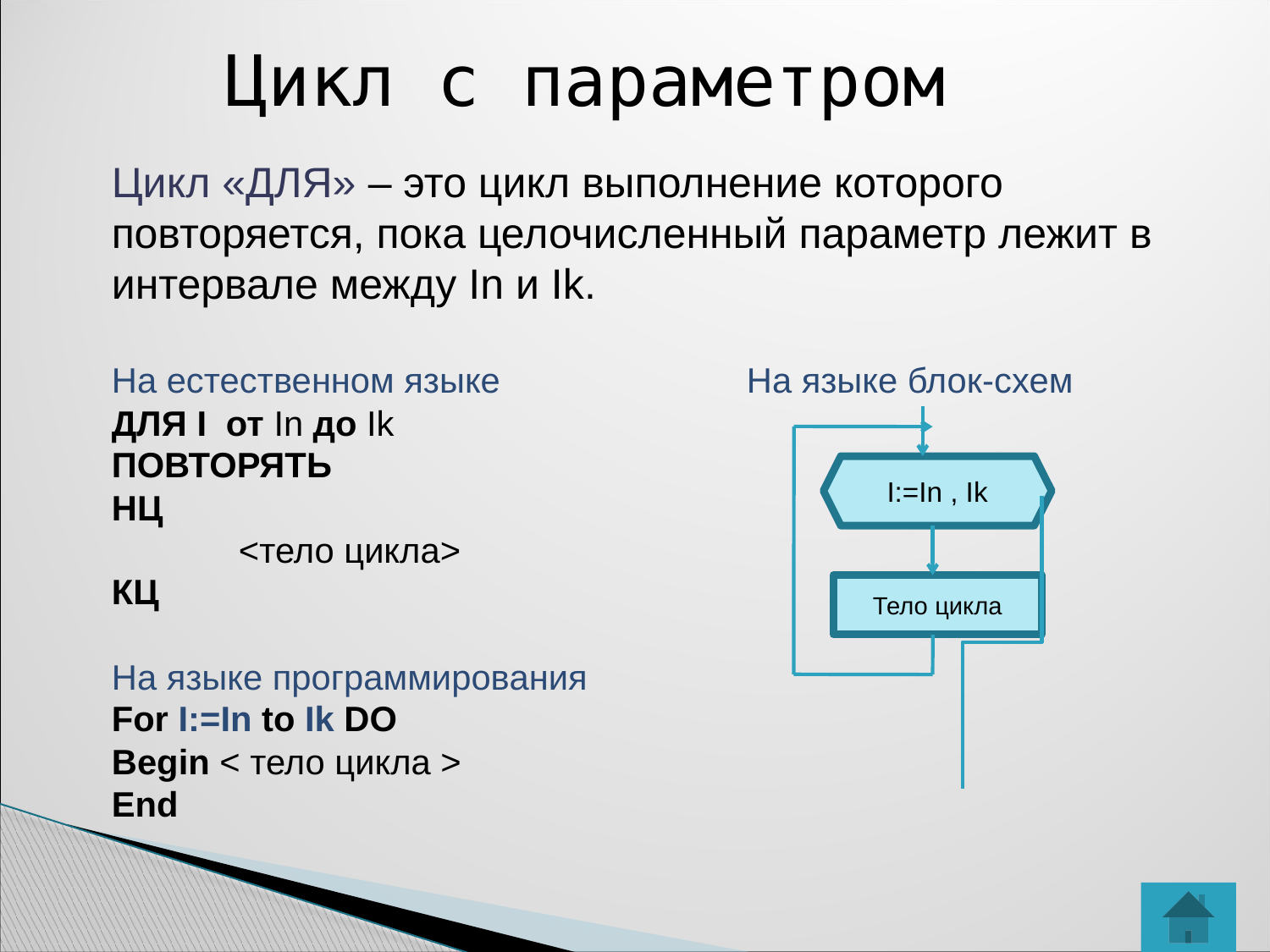

Цикл с параметром
Цикл «ДЛЯ» – это цикл выполнение которого повторяется, пока целочисленный параметр лежит в интервале между In и Ik.

На естественном языке		На языке блок-схем
ДЛЯ I  от In до Ik
ПОВТОРЯТЬ
НЦ
	<тело цикла>
КЦ

На языке программирования
For I:=In to Ik DO
Begin < тело цикла >
End
I:=In , Ik
Тело цикла